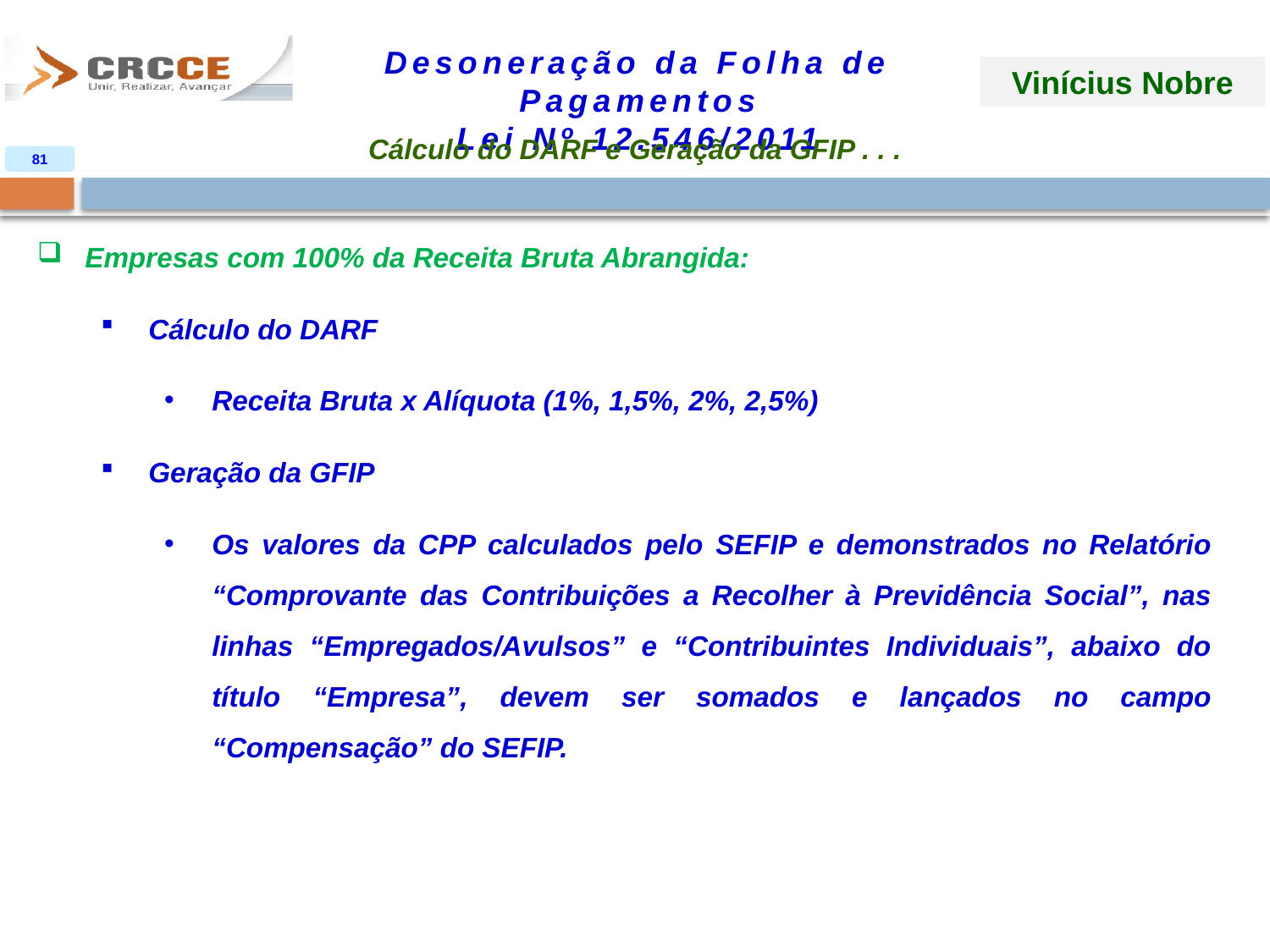

Cálculo do DARF e Geração da GFIP . . .
81
Empresas com 100% da Receita Bruta Abrangida:
Cálculo do DARF
Receita Bruta x Alíquota (1%, 1,5%, 2%, 2,5%)
Geração da GFIP
Os valores da CPP calculados pelo SEFIP e demonstrados no Relatório “Comprovante das Contribuições a Recolher à Previdência Social”, nas linhas “Empregados/Avulsos” e “Contribuintes Individuais”, abaixo do título “Empresa”, devem ser somados e lançados no campo “Compensação” do SEFIP.